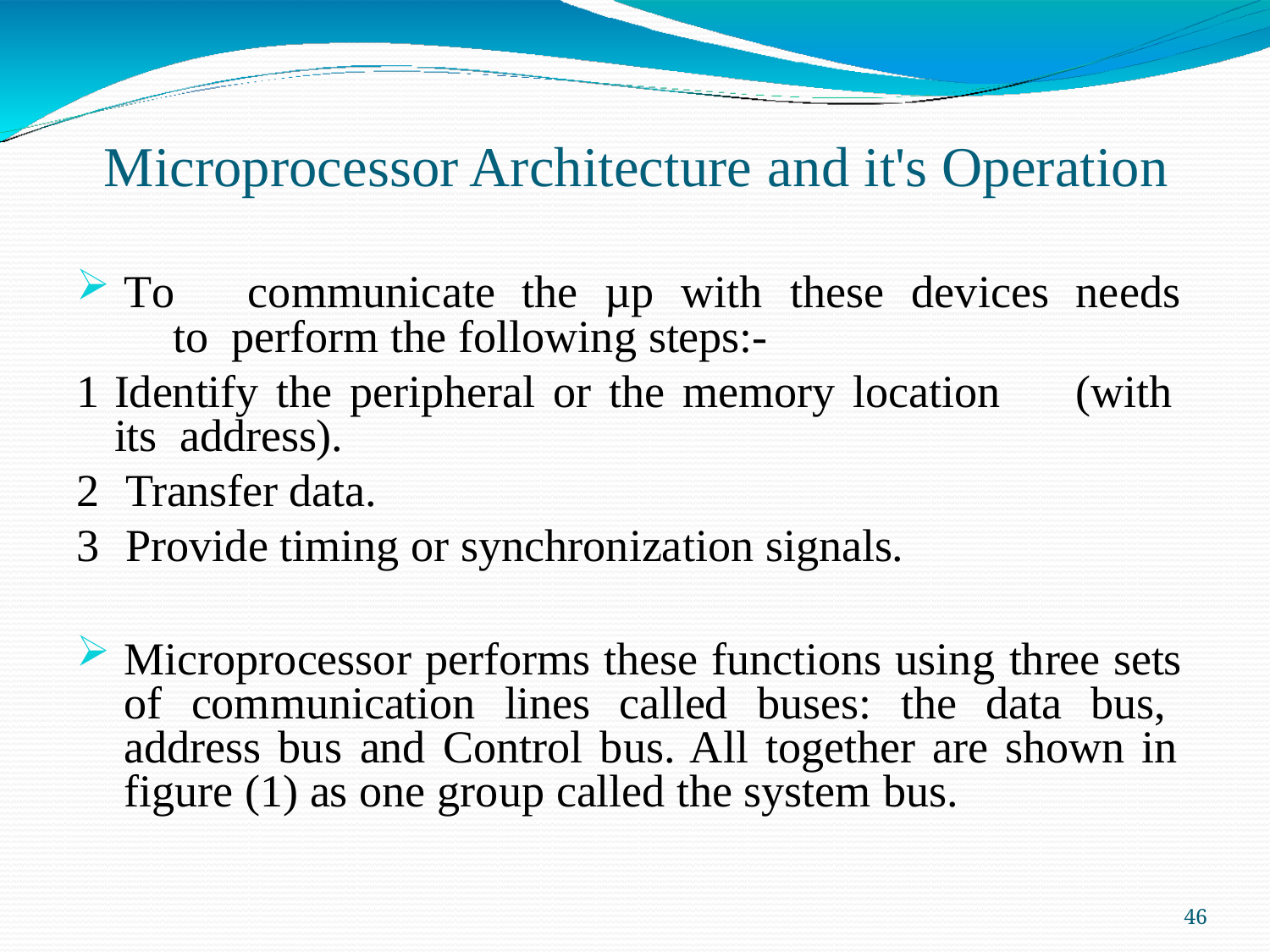

# Microprocessor Architecture and it's Operation
To	communicate	the	µp	with	these	devices	needs	to  perform the following steps:-
Identify the peripheral or the memory location	(with its  address).
Transfer data.
Provide timing or synchronization signals.

Microprocessor performs these functions using three sets  of communication lines called buses: the data bus,  address bus and Control bus. All together are shown in  figure (1) as one group called the system bus.
46